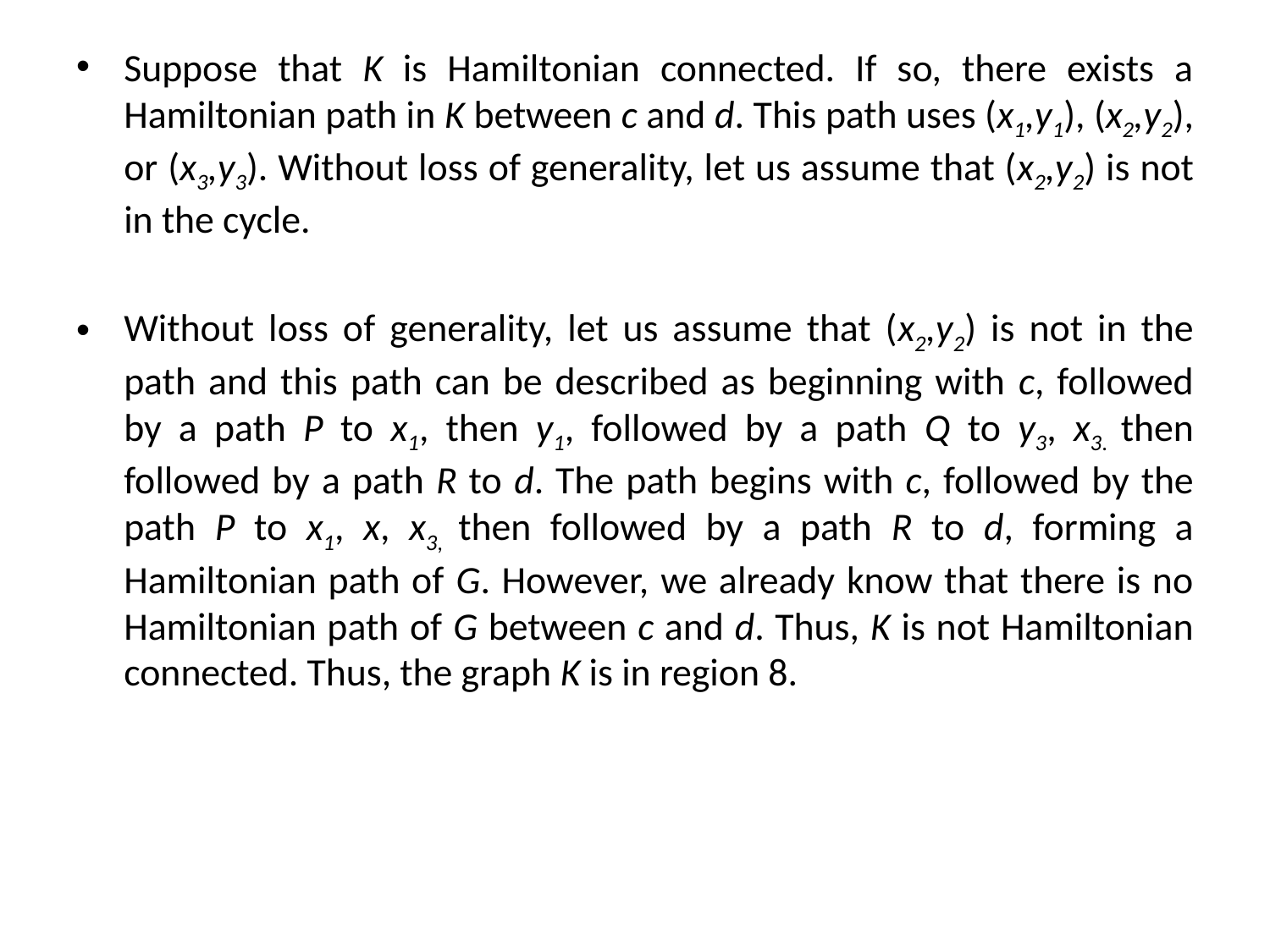

Suppose that K is Hamiltonian connected. If so, there exists a Hamiltonian path in K between c and d. This path uses (x1,y1), (x2,y2), or (x3,y3). Without loss of generality, let us assume that (x2,y2) is not in the cycle.

Without loss of generality, let us assume that (x2,y2) is not in the path and this path can be described as beginning with c, followed by a path P to x1, then y1, followed by a path Q to y3, x3. then followed by a path R to d. The path begins with c, followed by the path P to x1, x, x3, then followed by a path R to d, forming a Hamiltonian path of G. However, we already know that there is no Hamiltonian path of G between c and d. Thus, K is not Hamiltonian connected. Thus, the graph K is in region 8.